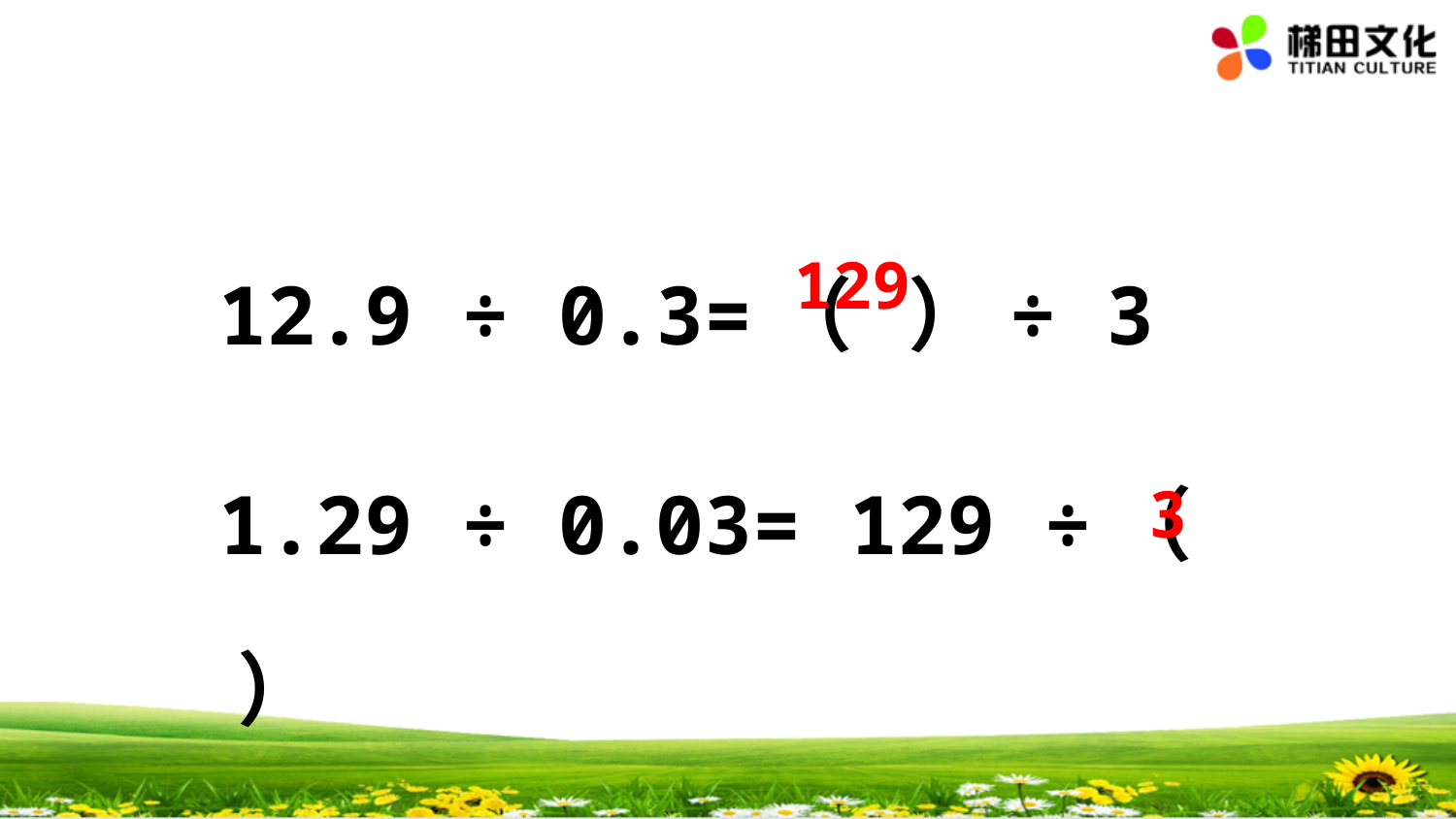

12.9 ÷ 0.3=（   ）÷ 3
1.29 ÷ 0.03= 129 ÷（   ）
129
3